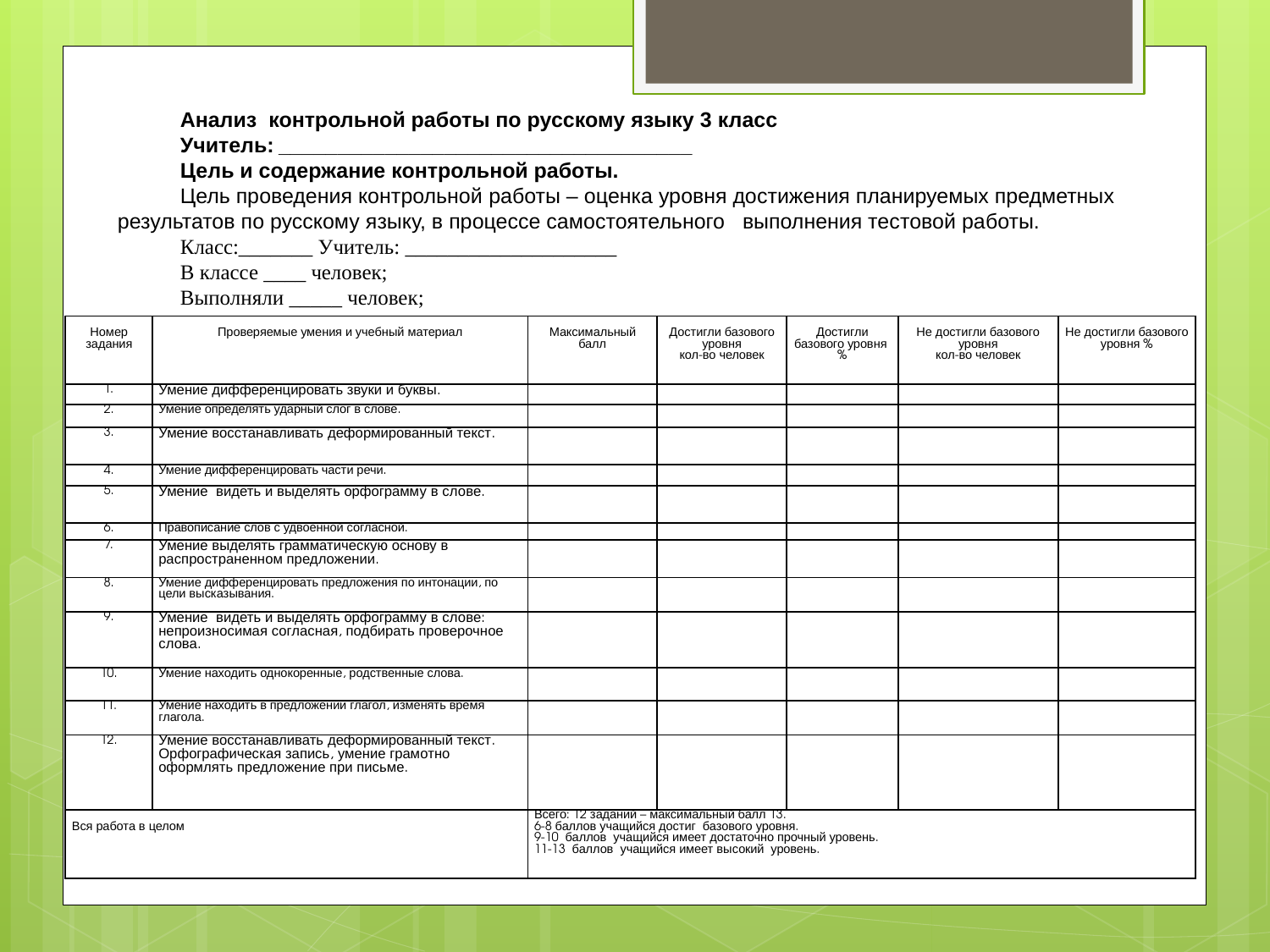

Анализ  контрольной работы по русскому языку 3 класс
Учитель: ___________________________________
Цель и содержание контрольной работы.
Цель проведения контрольной работы – оценка уровня достижения планируемых предметных    результатов по русскому языку, в процессе самостоятельного   выполнения тестовой работы.
Класс:_______ Учитель: ____________________
В классе ____ человек;
Выполняли _____ человек;

| Номер задания | Проверяемые умения и учебный материал | Максимальный балл | Достигли базового уровня кол-во человек | Достигли базового уровня % | Не достигли базового уровня кол-во человек | Не достигли базового уровня % |
| --- | --- | --- | --- | --- | --- | --- |
| 1. | Умение дифференцировать звуки и буквы. |  |  |  |  |  |
| 2. | Умение определять ударный слог в слове. |  |  |  |  |  |
| 3. | Умение восстанавливать деформированный текст. |  |  |  |  |  |
| 4. | Умение дифференцировать части речи. |  |  |  |  |  |
| 5. | Умение видеть и выделять орфограмму в слове. |  |  |  |  |  |
| 6. | Правописание слов с удвоенной согласной. |  |  |  |  |  |
| 7. | Умение выделять грамматическую основу в распространенном предложении. |  |  |  |  |  |
| 8. | Умение дифференцировать предложения по интонации, по цели высказывания. |  |  |  |  |  |
| 9. | Умение видеть и выделять орфограмму в слове: непроизносимая согласная, подбирать проверочное слова. |  |  |  |  |  |
| 10. | Умение находить однокоренные, родственные слова. |  |  |  |  |  |
| 11. | Умение находить в предложении глагол, изменять время глагола. |  |  |  |  |  |
| 12. | Умение восстанавливать деформированный текст. Орфографическая запись, умение грамотно оформлять предложение при письме. |  |  |  |  |  |
| Вся работа в целом |  | Всего: 12 заданий – максимальный балл 13. 6-8 баллов учащийся достиг базового уровня. 9-10 баллов учащийся имеет достаточно прочный уровень. 11-13 баллов учащийся имеет высокий уровень. |  |  |  |  |